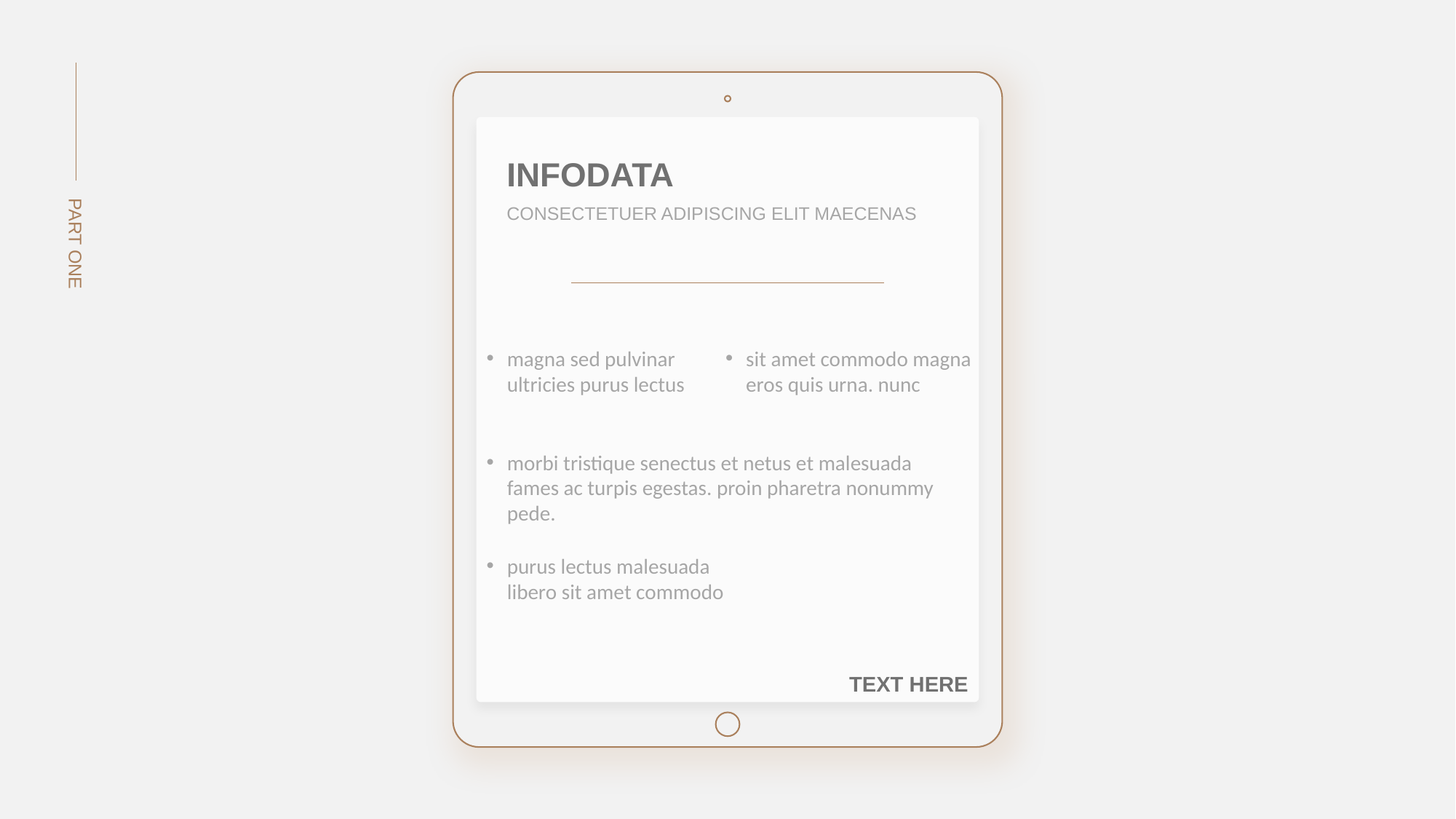

INFODATA
CONSECTETUER ADIPISCING ELIT MAECENAS
PART ONE
magna sed pulvinar ultricies purus lectus
sit amet commodo magna eros quis urna. nunc
morbi tristique senectus et netus et malesuada fames ac turpis egestas. proin pharetra nonummy pede.
purus lectus malesuada libero sit amet commodo
TEXT HERE